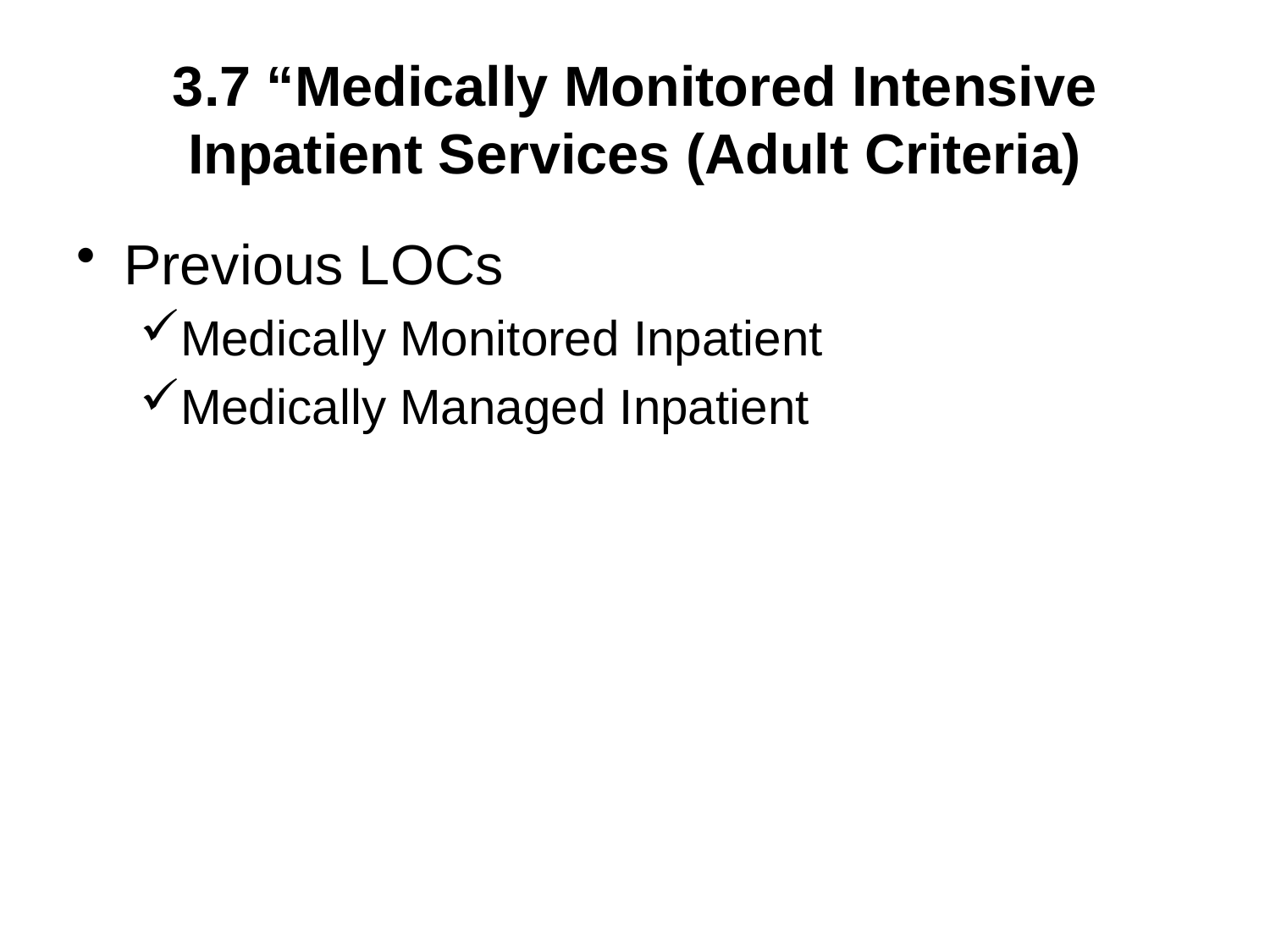

# 3.7 “Medically Monitored Intensive Inpatient Services (Adult Criteria)
Previous LOCs
Medically Monitored Inpatient
Medically Managed Inpatient